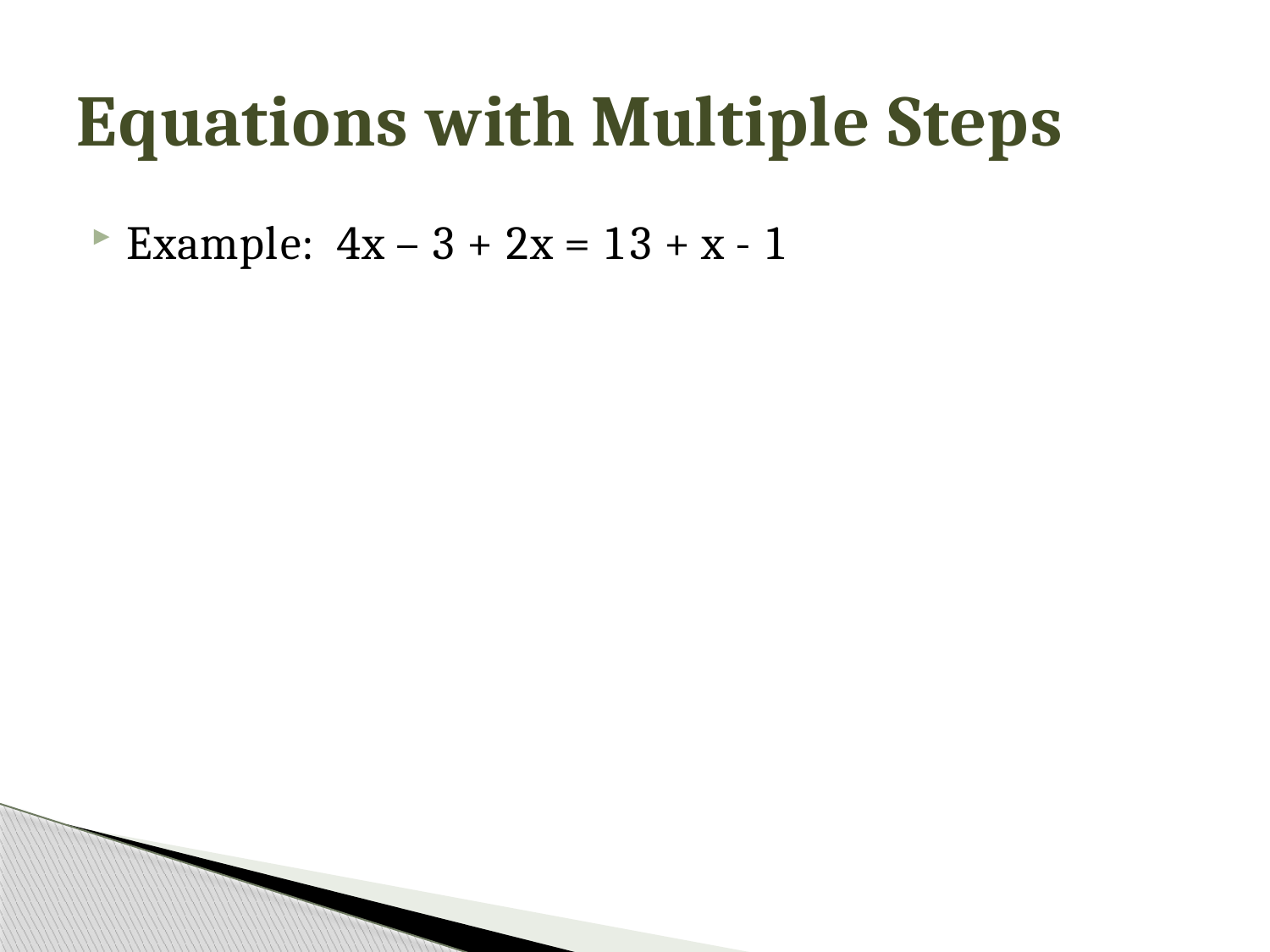

# Equations with Multiple Steps
Example:  4x – 3 + 2x = 13 + x - 1